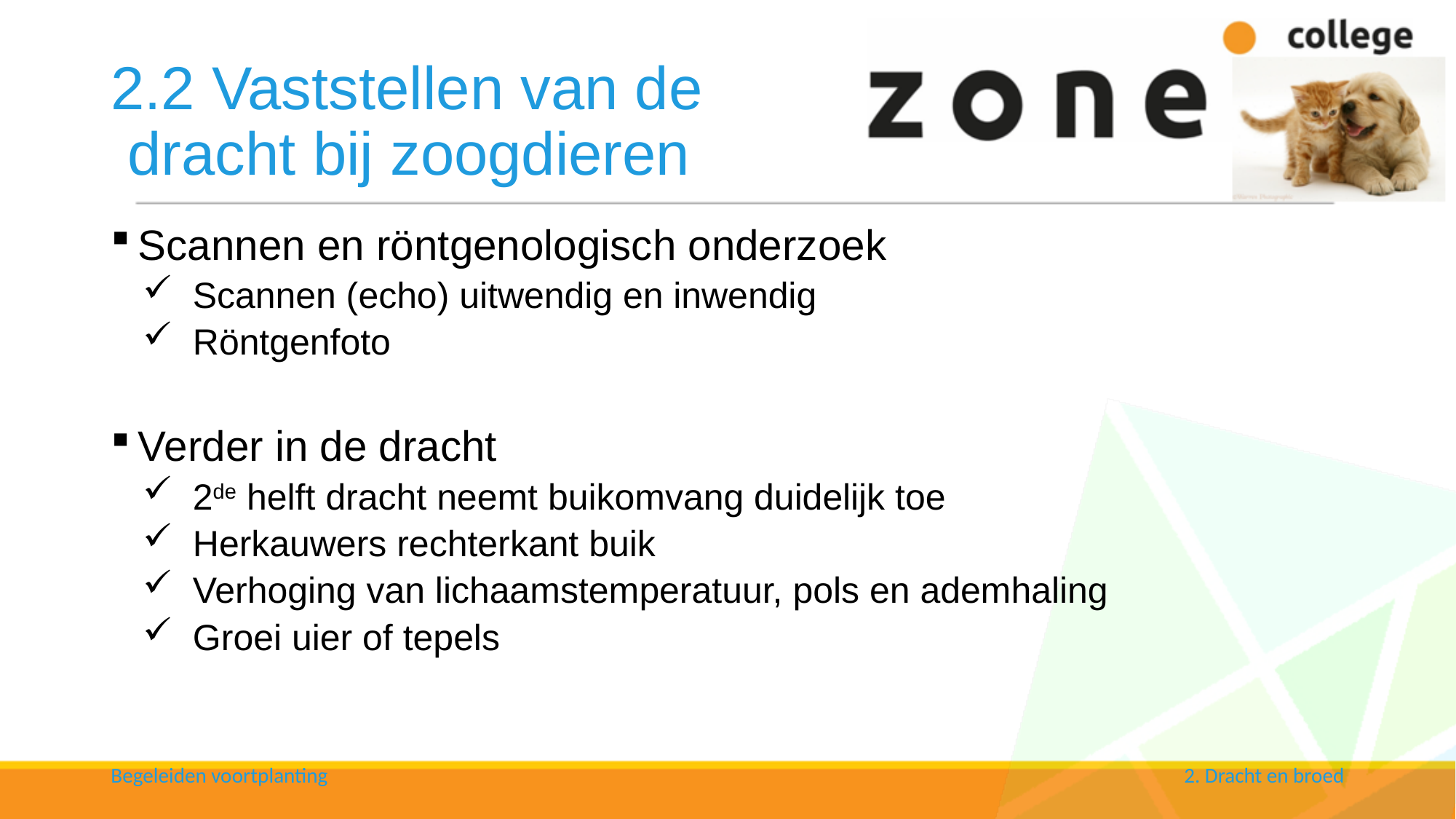

# 2.2 Vaststellen van de dracht bij zoogdieren
Scannen en röntgenologisch onderzoek
Scannen (echo) uitwendig en inwendig
Röntgenfoto

Verder in de dracht
2de helft dracht neemt buikomvang duidelijk toe
Herkauwers rechterkant buik
Verhoging van lichaamstemperatuur, pols en ademhaling
Groei uier of tepels

Begeleiden voortplanting
2. Dracht en broed